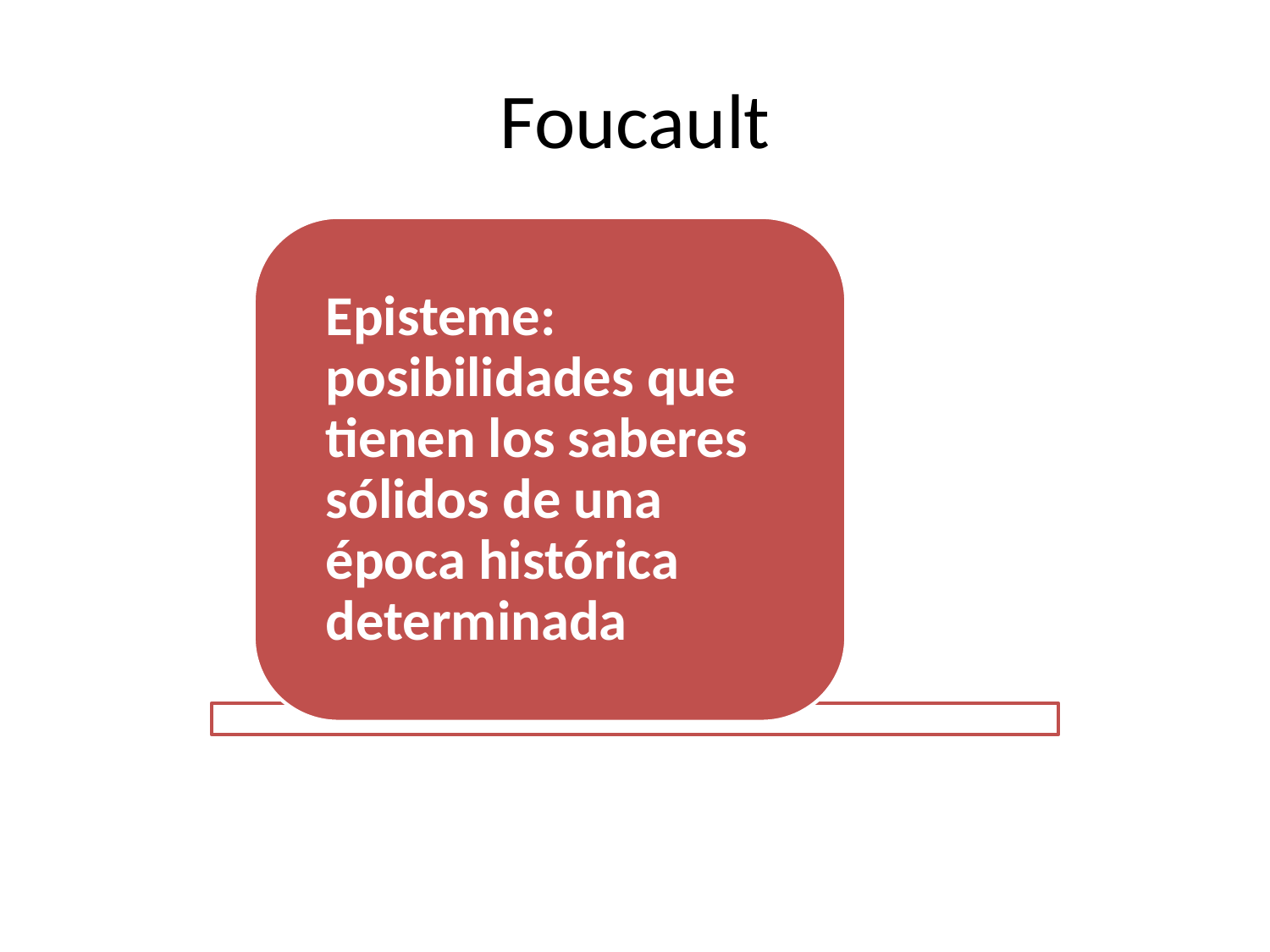

# Foucault
Episteme: posibilidades que tienen los saberes sólidos de una época histórica determinada